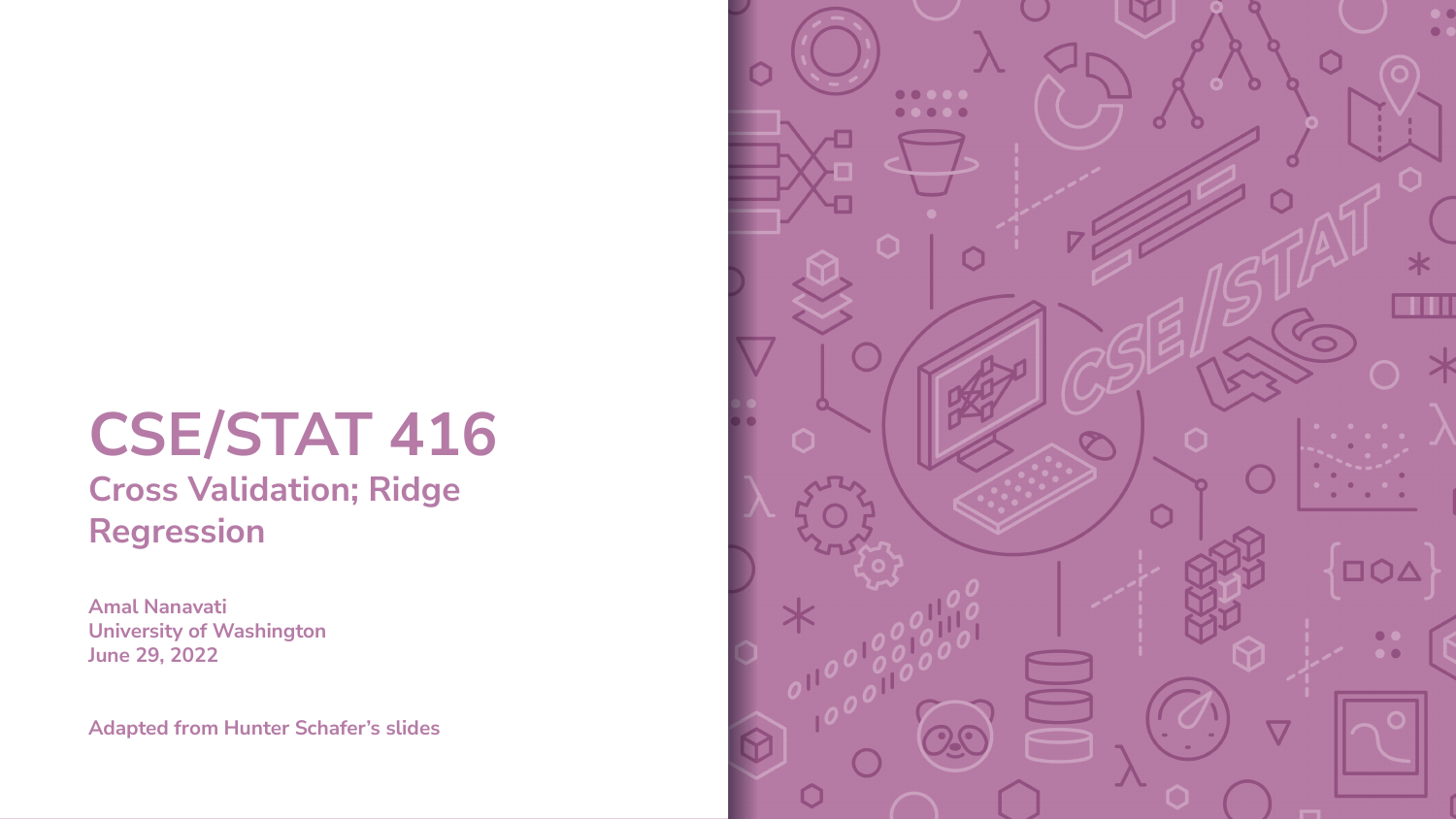

# CSE/STAT 416 Cross Validation; Ridge Regression Amal Nanavati University of Washington June 29, 2022 Adapted from Hunter Schafer’s slides